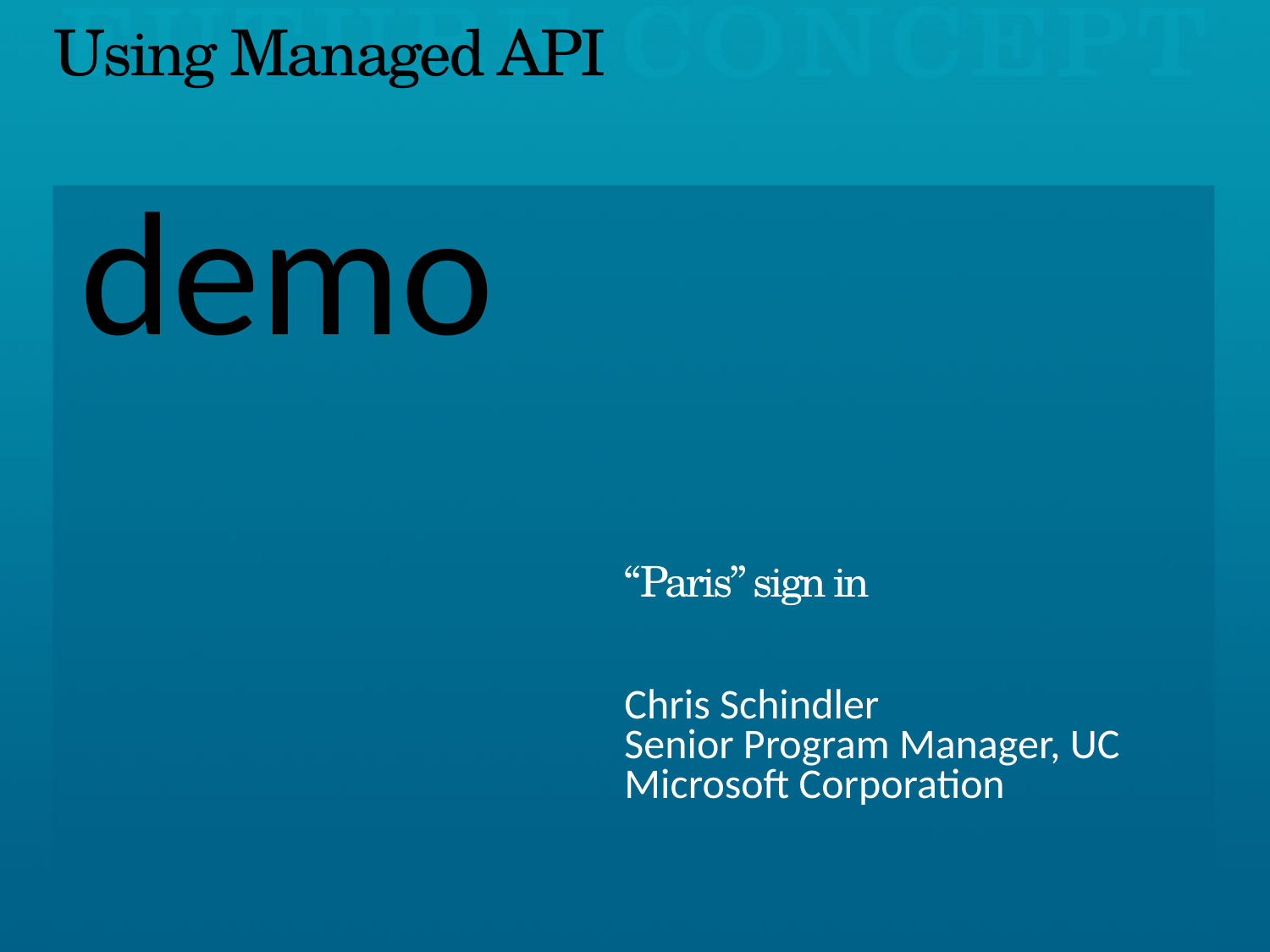

# Using Managed API
demo
“Paris” sign in
Chris Schindler
Senior Program Manager, UC
Microsoft Corporation